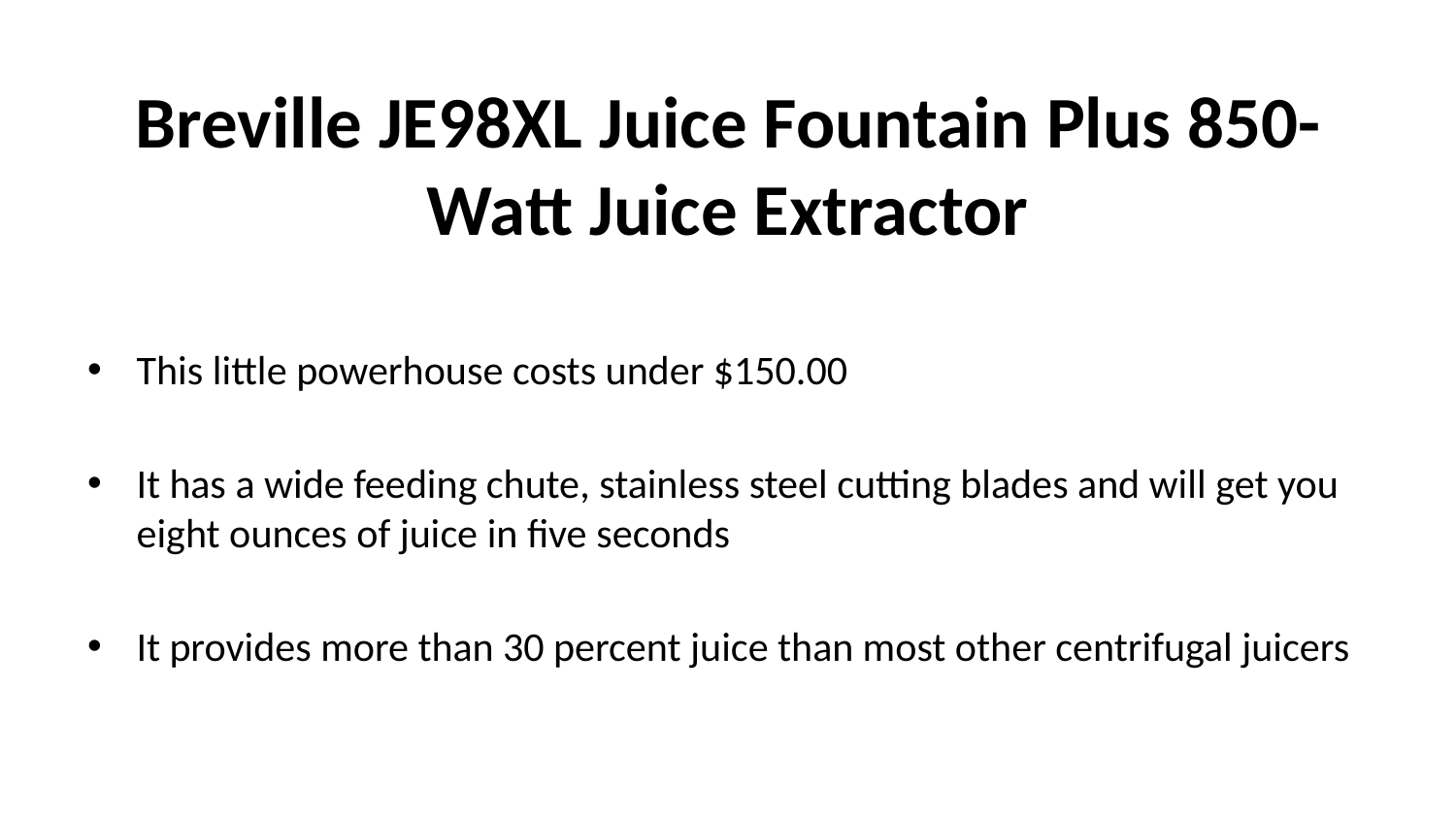

# Breville JE98XL Juice Fountain Plus 850-Watt Juice Extractor
This little powerhouse costs under $150.00

It has a wide feeding chute, stainless steel cutting blades and will get you eight ounces of juice in five seconds

It provides more than 30 percent juice than most other centrifugal juicers